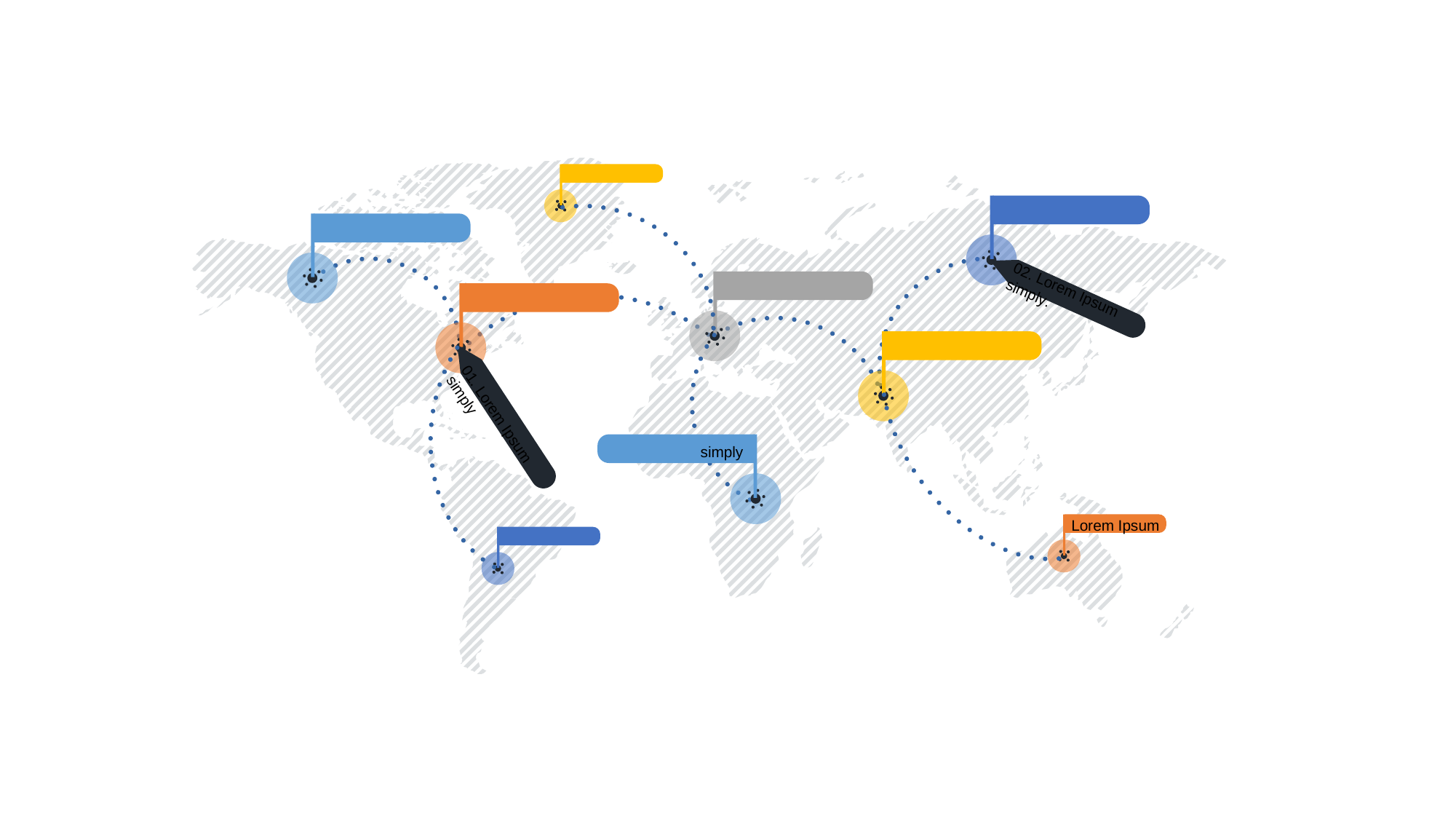

02. Lorem Ipsum simply.

01. Lorem Ipsum simply

simply

Lorem Ipsum